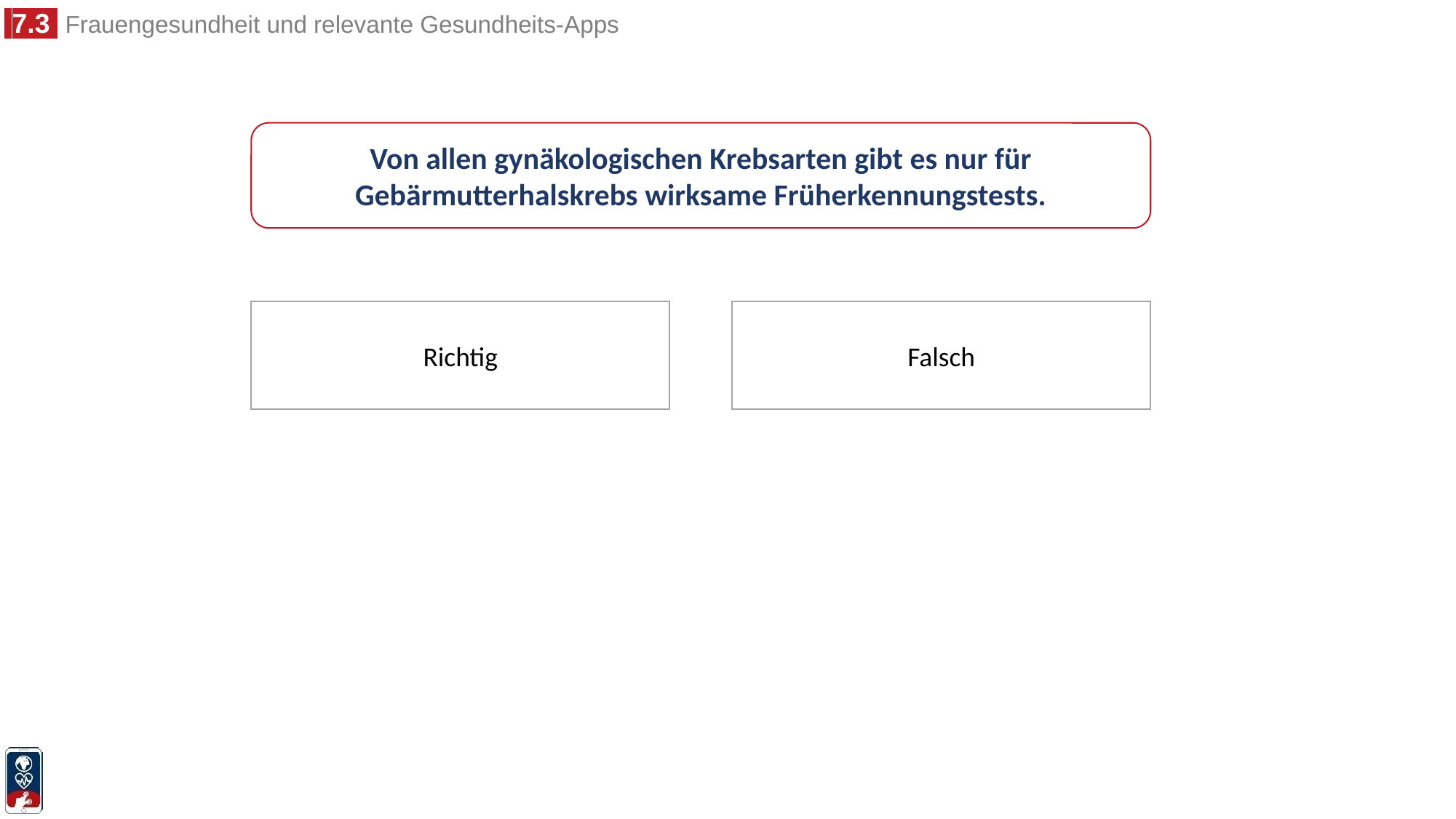

Von allen gynäkologischen Krebsarten gibt es nur für Gebärmutterhalskrebs wirksame Früherkennungstests.
Richtig
Falsch